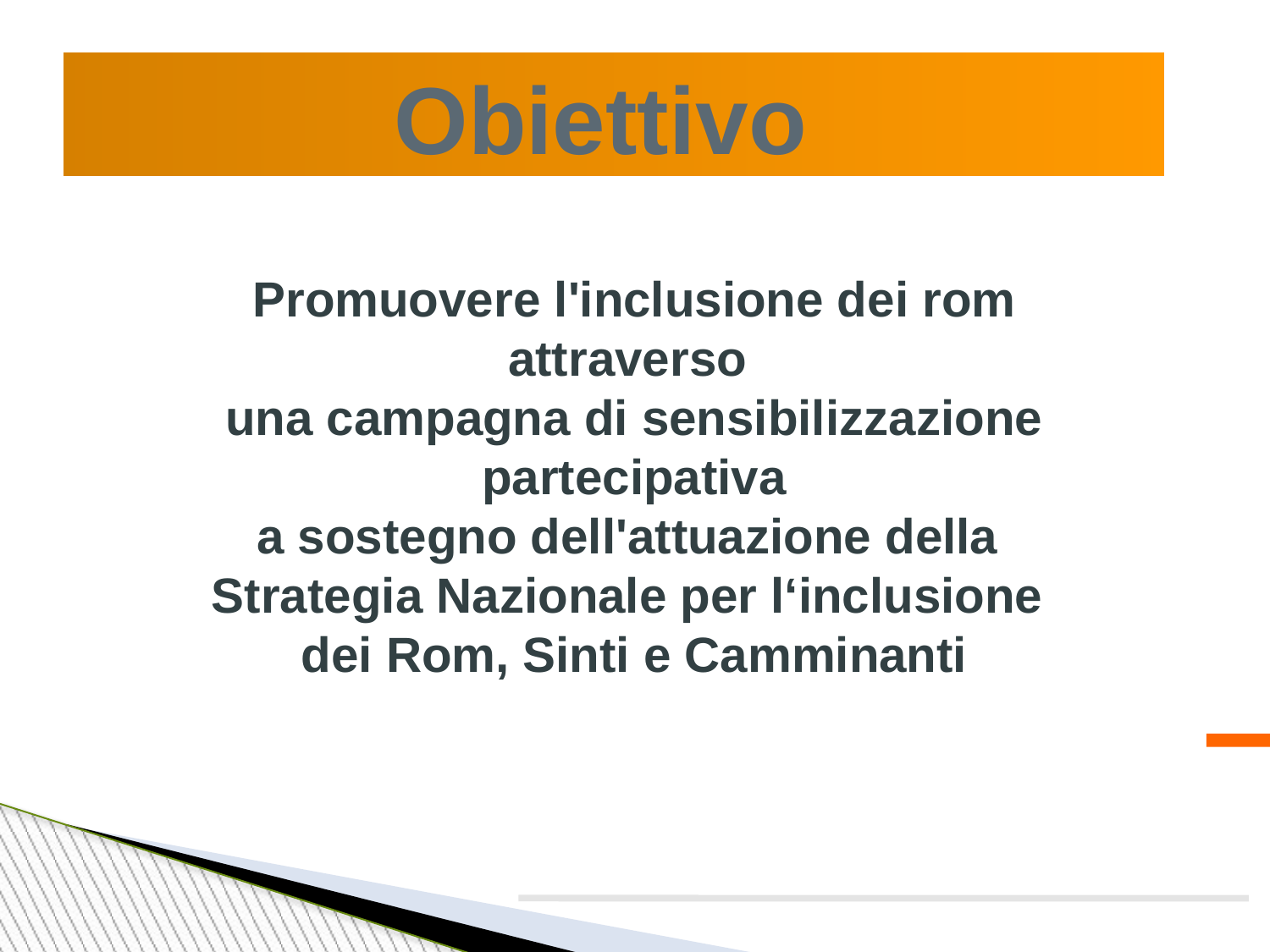

Obiettivo
Promuovere l'inclusione dei rom attraverso
una campagna di sensibilizzazione partecipativa
a sostegno dell'attuazione della
Strategia Nazionale per l‘inclusione
dei Rom, Sinti e Camminanti